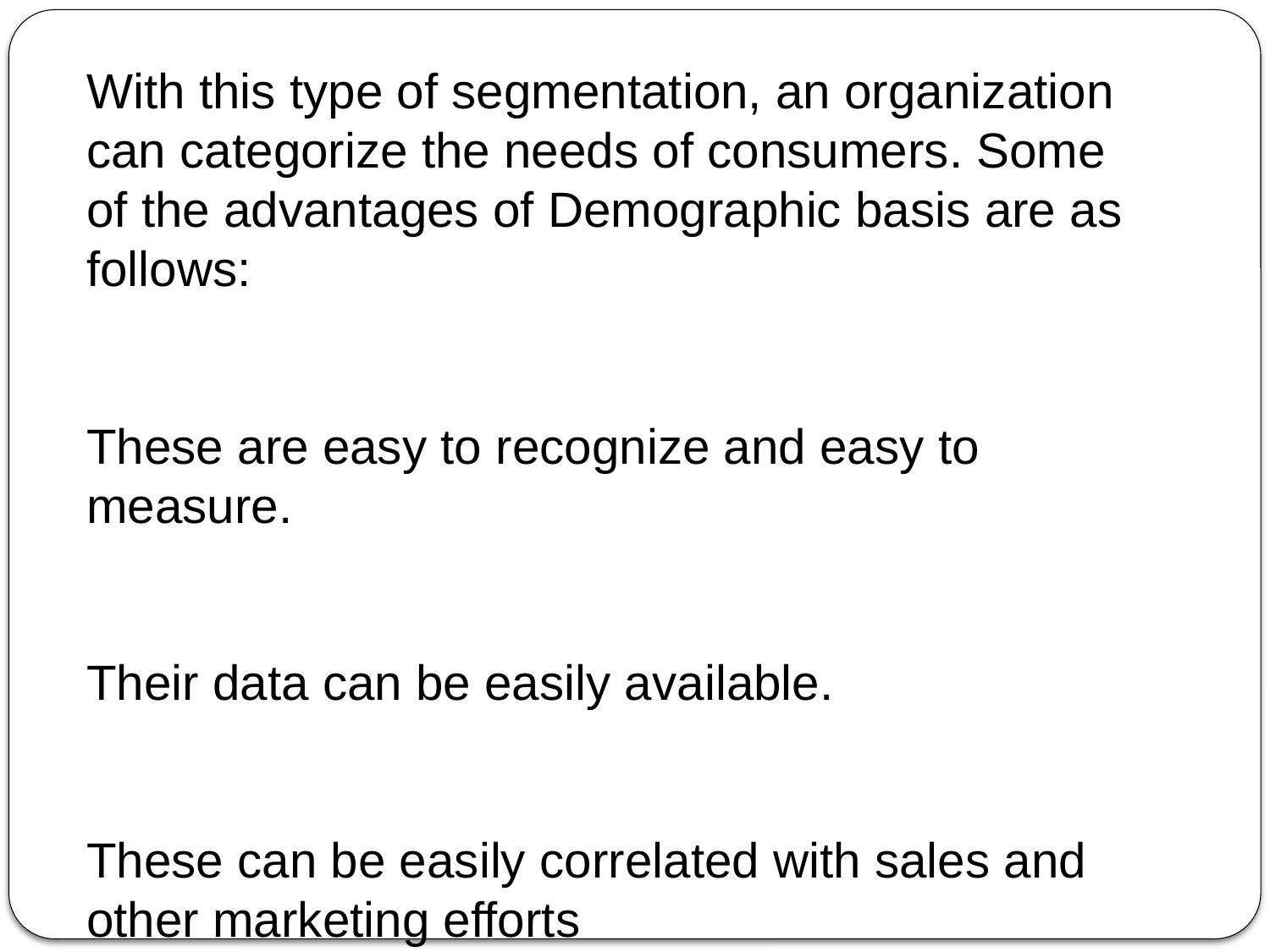

With this type of segmentation, an organization can categorize the needs of consumers. Some of the advantages of Demographic basis are as follows:

These are easy to recognize and easy to measure.

Their data can be easily available.

These can be easily correlated with sales and other marketing efforts